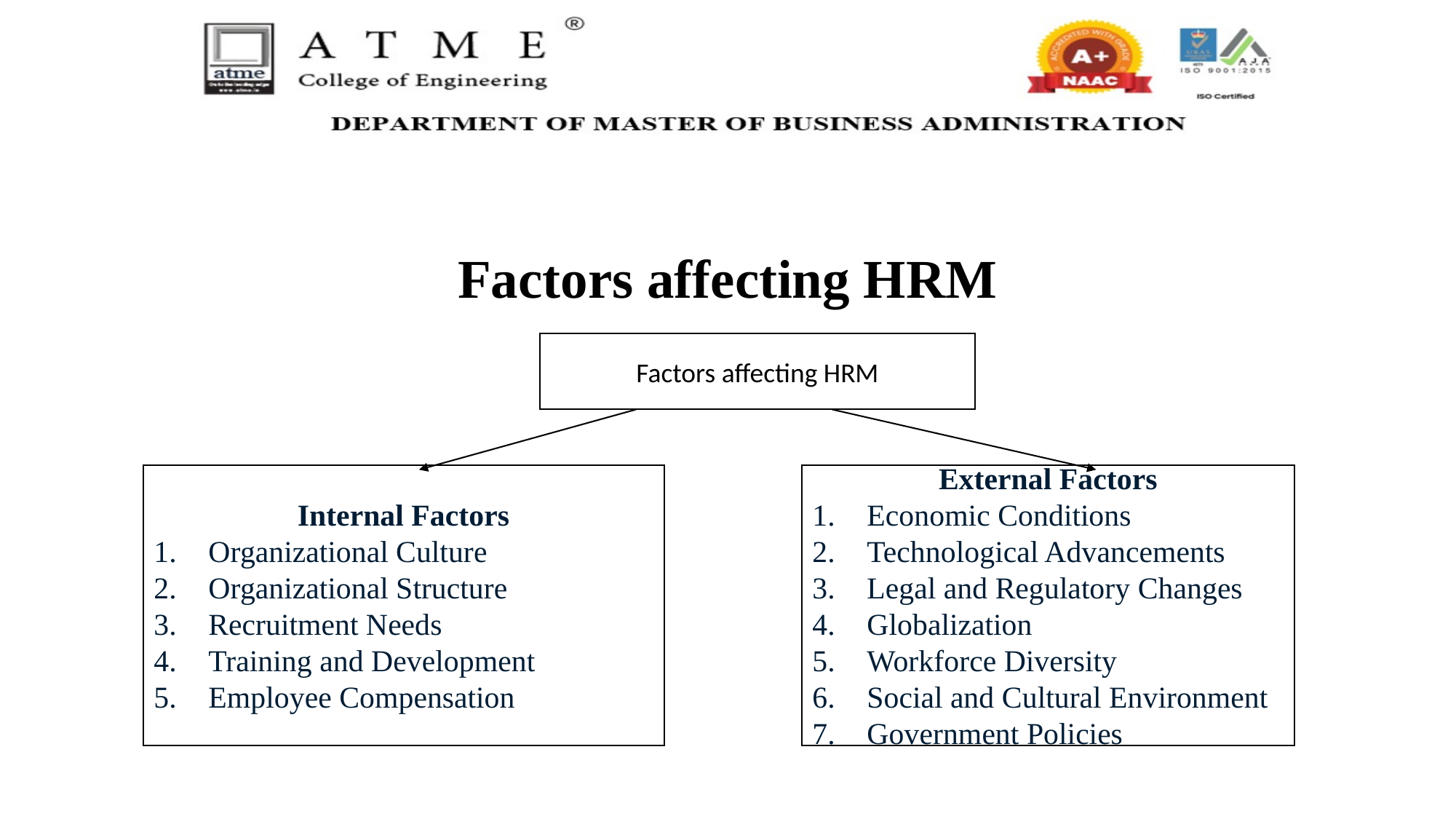

# Factors affecting HRM
Factors affecting HRM
Internal Factors
Organizational Culture
Organizational Structure
Recruitment Needs
Training and Development
Employee Compensation
External Factors
Economic Conditions
Technological Advancements
Legal and Regulatory Changes
Globalization
Workforce Diversity
Social and Cultural Environment
Government Policies